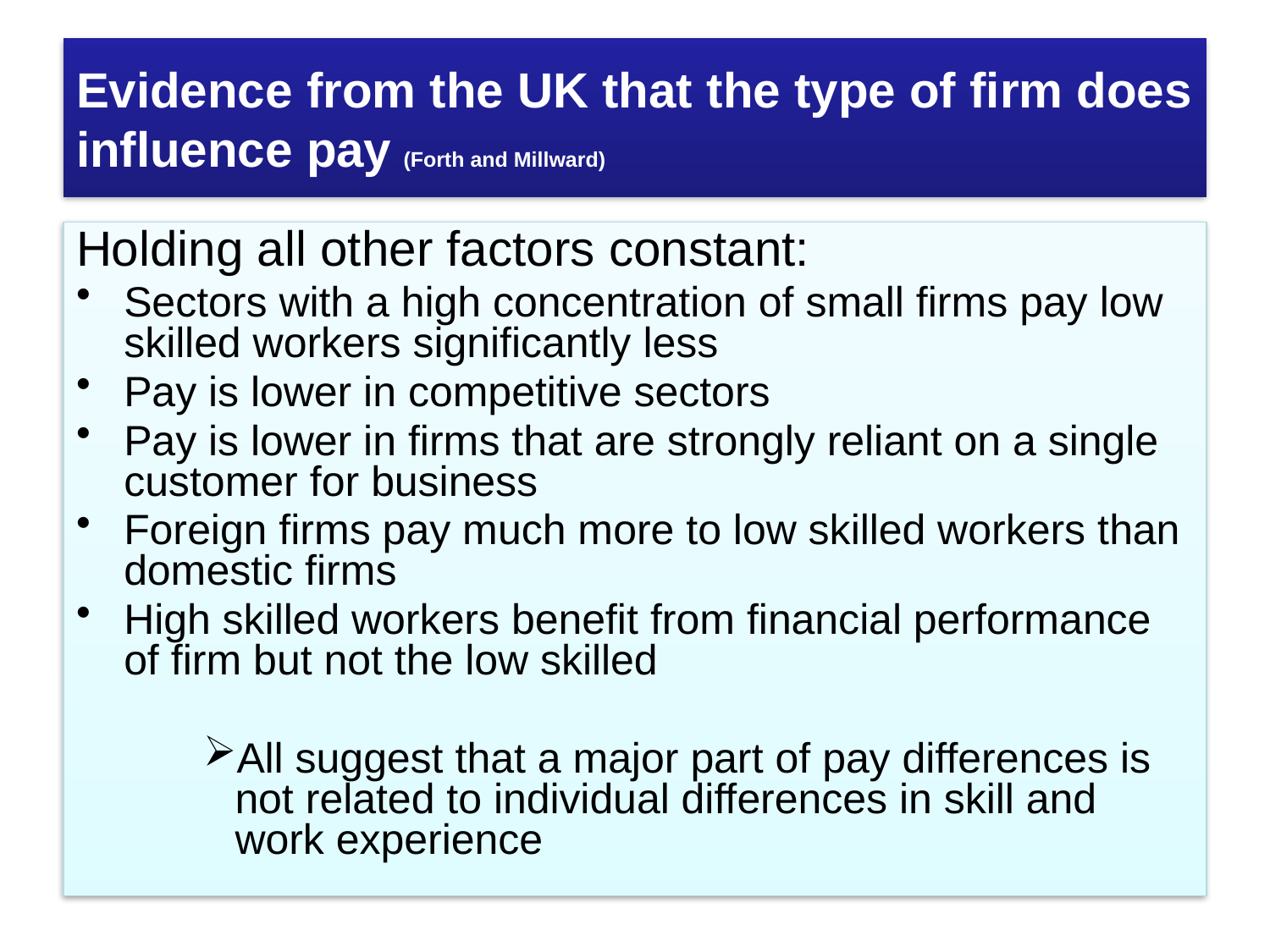

# Evidence from the UK that the type of firm does influence pay (Forth and Millward)
Holding all other factors constant:
Sectors with a high concentration of small firms pay low skilled workers significantly less
Pay is lower in competitive sectors
Pay is lower in firms that are strongly reliant on a single customer for business
Foreign firms pay much more to low skilled workers than domestic firms
High skilled workers benefit from financial performance of firm but not the low skilled

All suggest that a major part of pay differences is not related to individual differences in skill and work experience